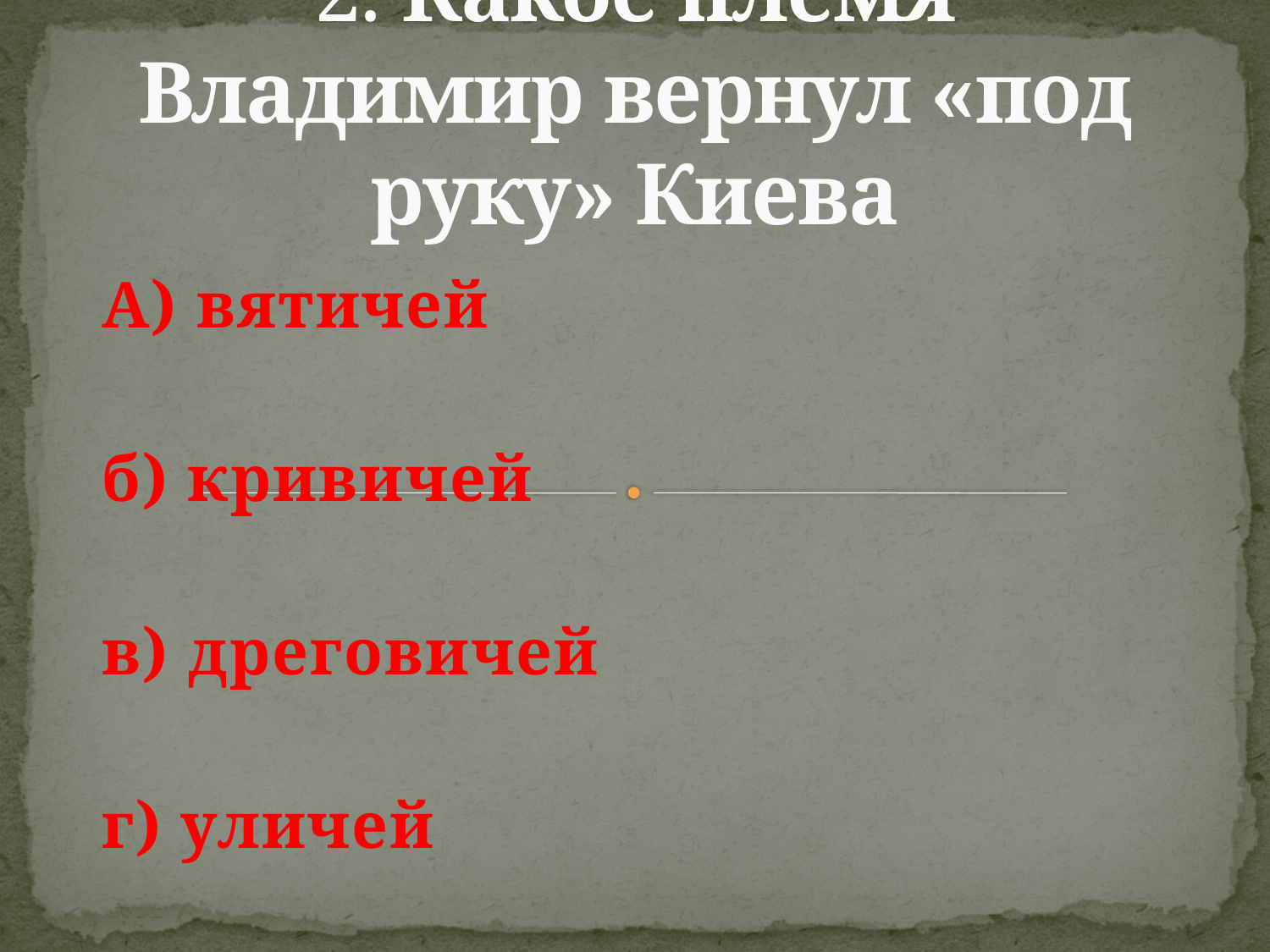

# 2. Какое племя Владимир вернул «под руку» Киева
А) вятичей

б) кривичей

в) дреговичей

г) уличей